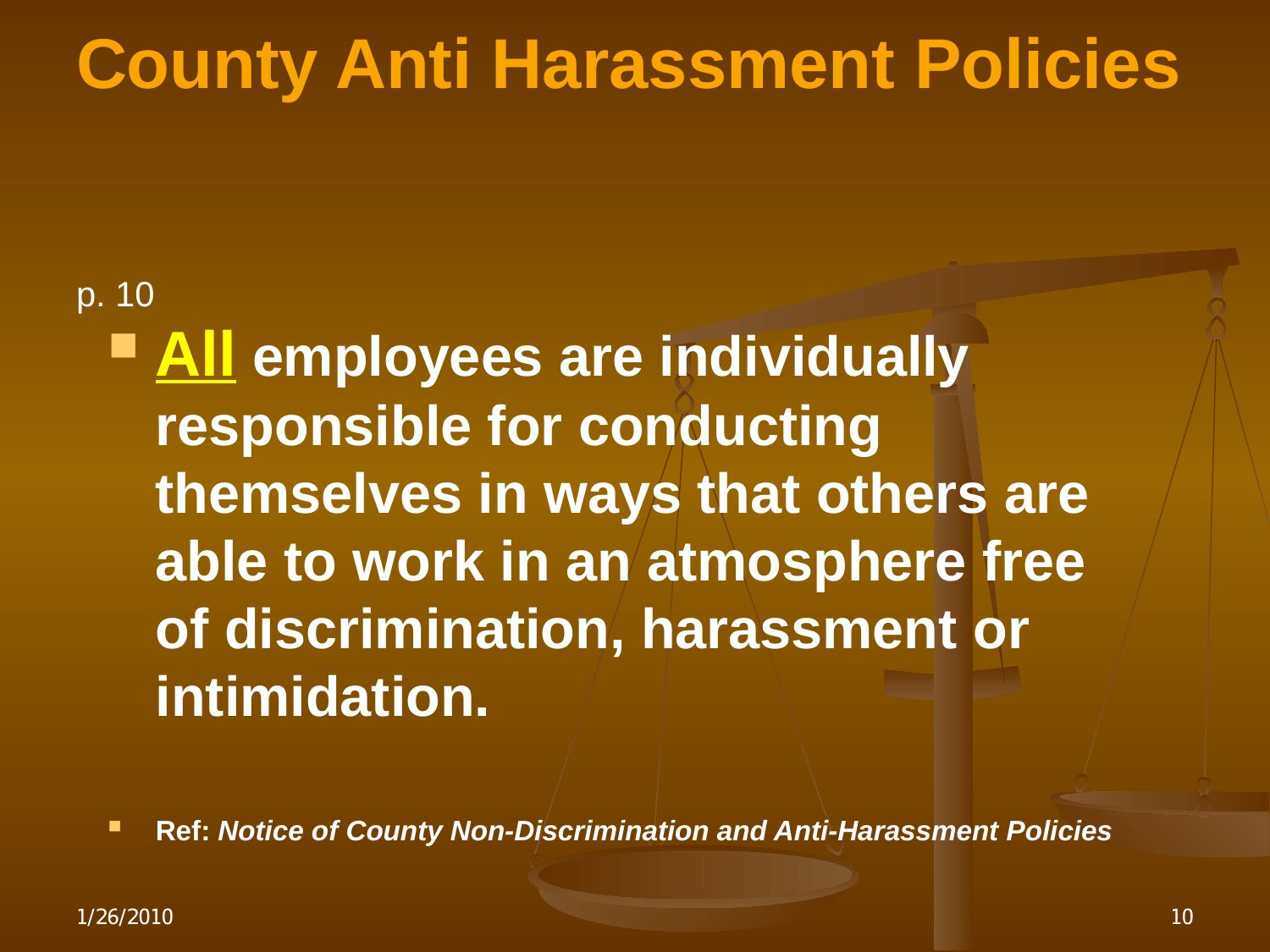

# County Anti Harassment Policies p. 10
All employees are individually responsible for conducting themselves in ways that others are able to work in an atmosphere free of discrimination, harassment or intimidation.

Ref: Notice of County Non-Discrimination and Anti-Harassment Policies
1/26/2010
10